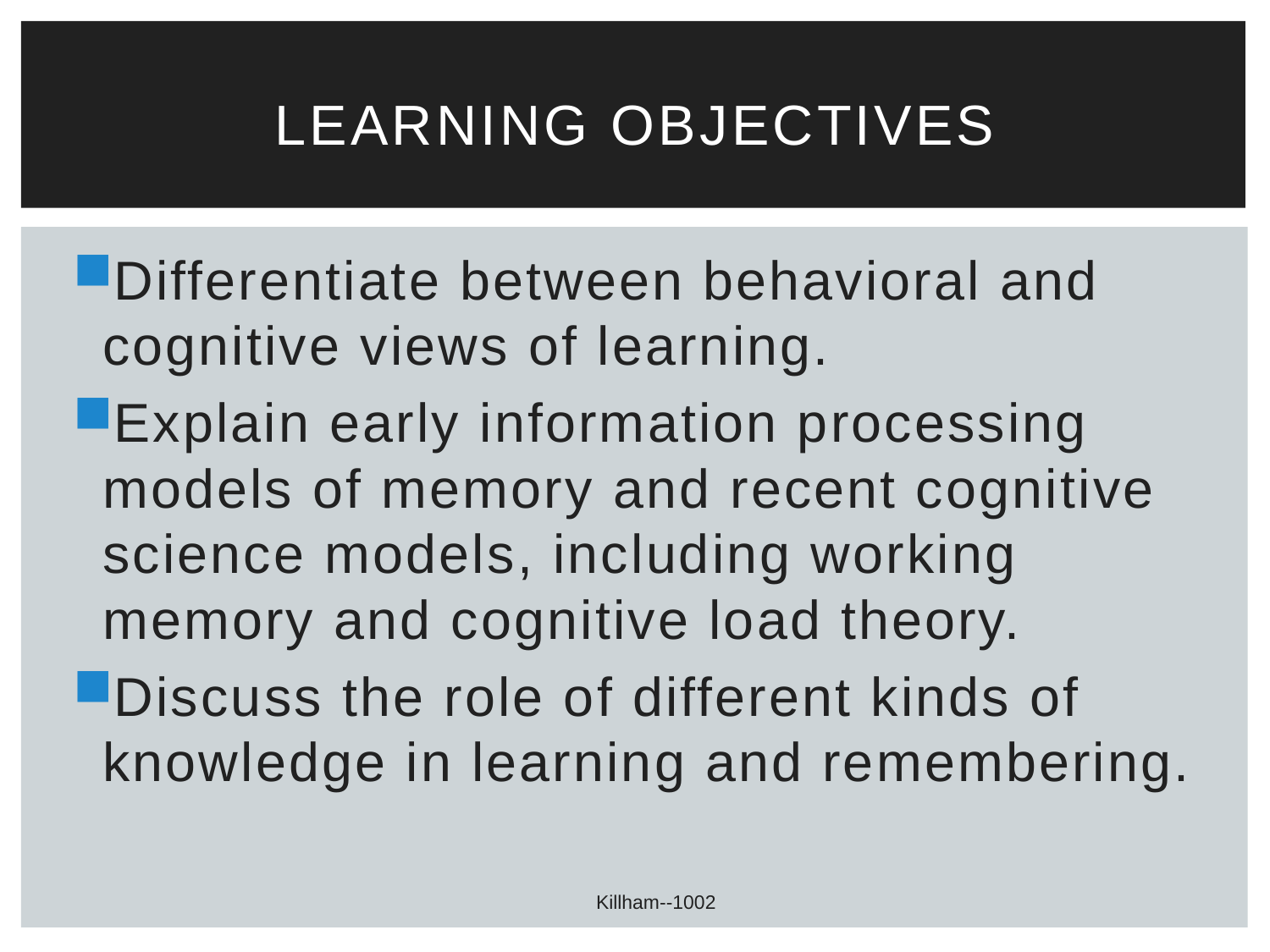

# Learning Objectives
Differentiate between behavioral and cognitive views of learning.
Explain early information processing models of memory and recent cognitive science models, including working memory and cognitive load theory.
Discuss the role of different kinds of knowledge in learning and remembering.
Killham--1002